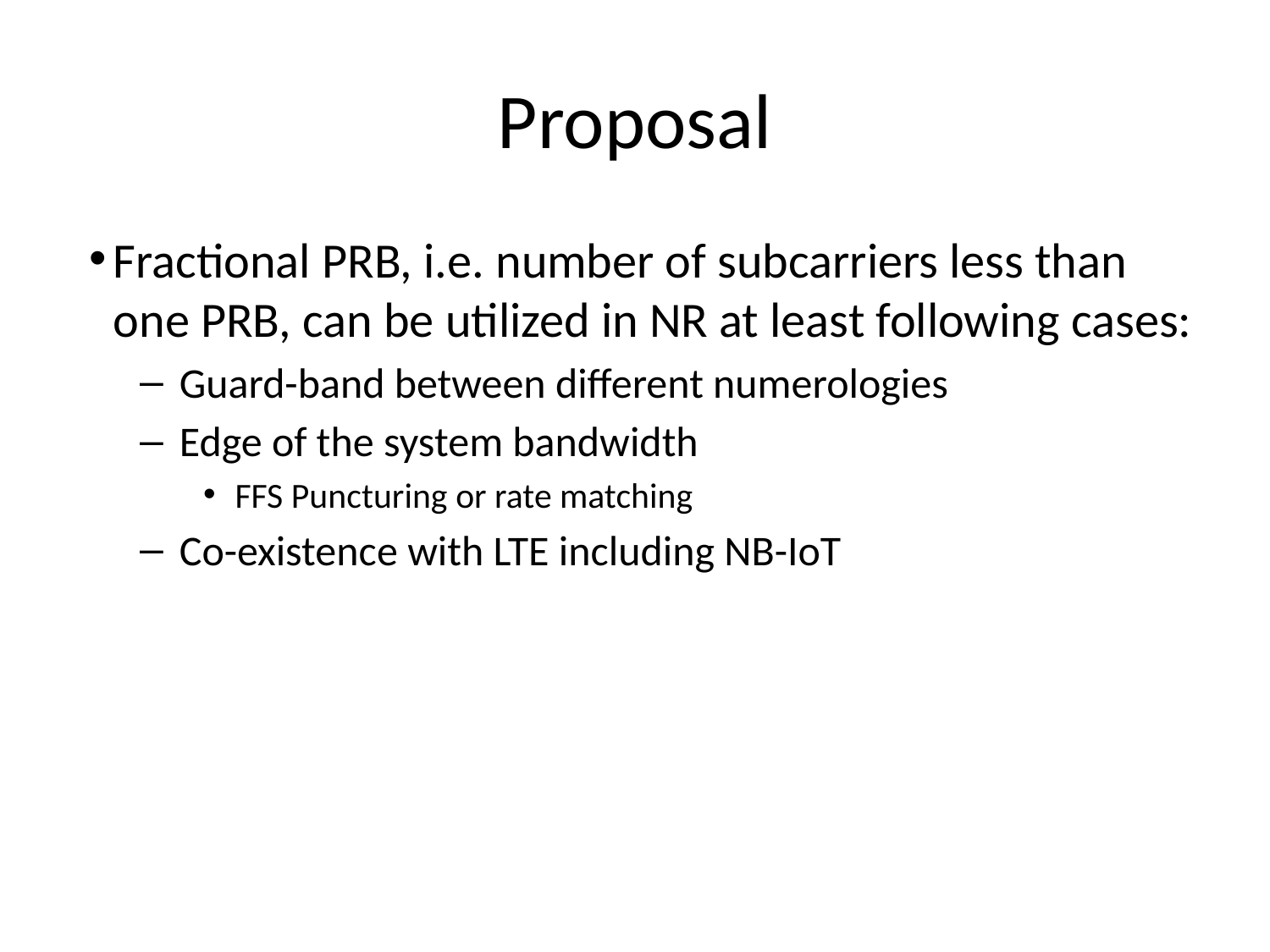

# Proposal
Fractional PRB, i.e. number of subcarriers less than one PRB, can be utilized in NR at least following cases:
Guard-band between different numerologies
Edge of the system bandwidth
FFS Puncturing or rate matching
Co-existence with LTE including NB-IoT